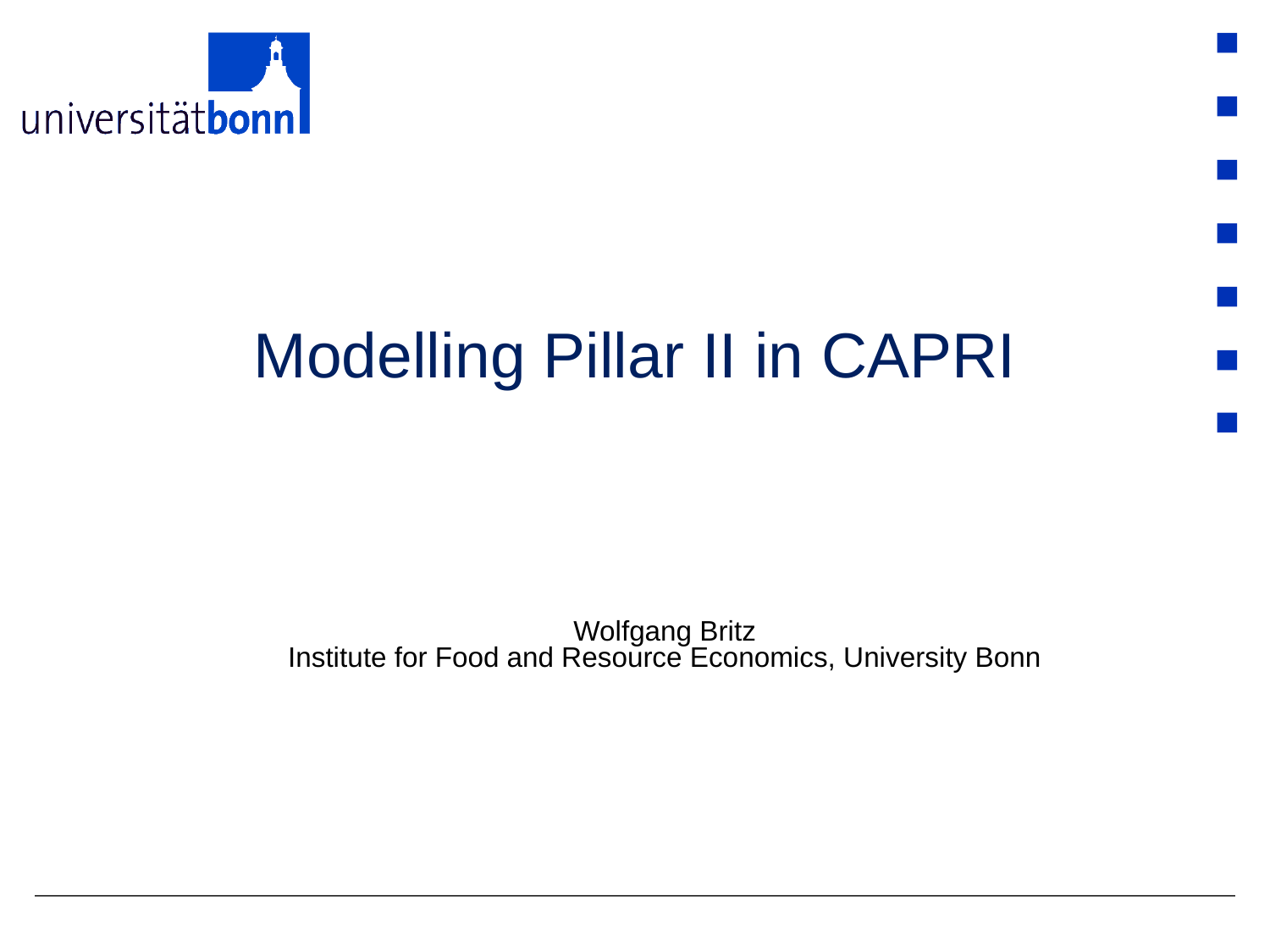

# Modelling Pillar II in CAPRI

Wolfgang Britz
Institute for Food and Resource Economics, University Bonn